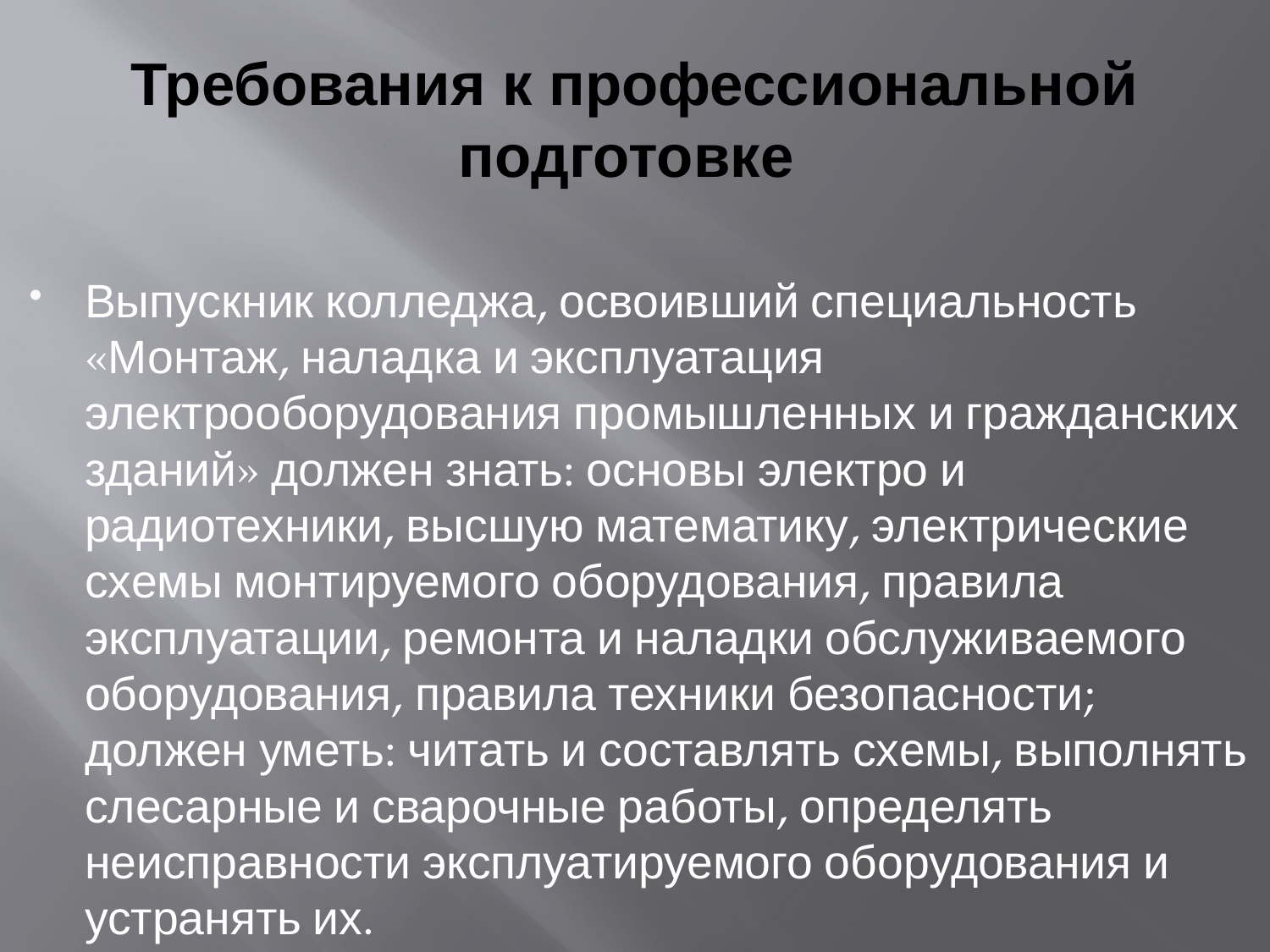

# Требования к профессиональной подготовке
Выпускник колледжа, освоивший специальность «Монтаж, наладка и эксплуатация электрооборудования промышленных и гражданских зданий» должен знать: основы электро и радиотехники, высшую математику, электрические схемы монтируемого оборудования, правила эксплуатации, ремонта и наладки обслуживаемого оборудования, правила техники безопасности; должен уметь: читать и составлять схемы, выполнять слесарные и сварочные работы, определять неисправности эксплуатируемого оборудования и устранять их.